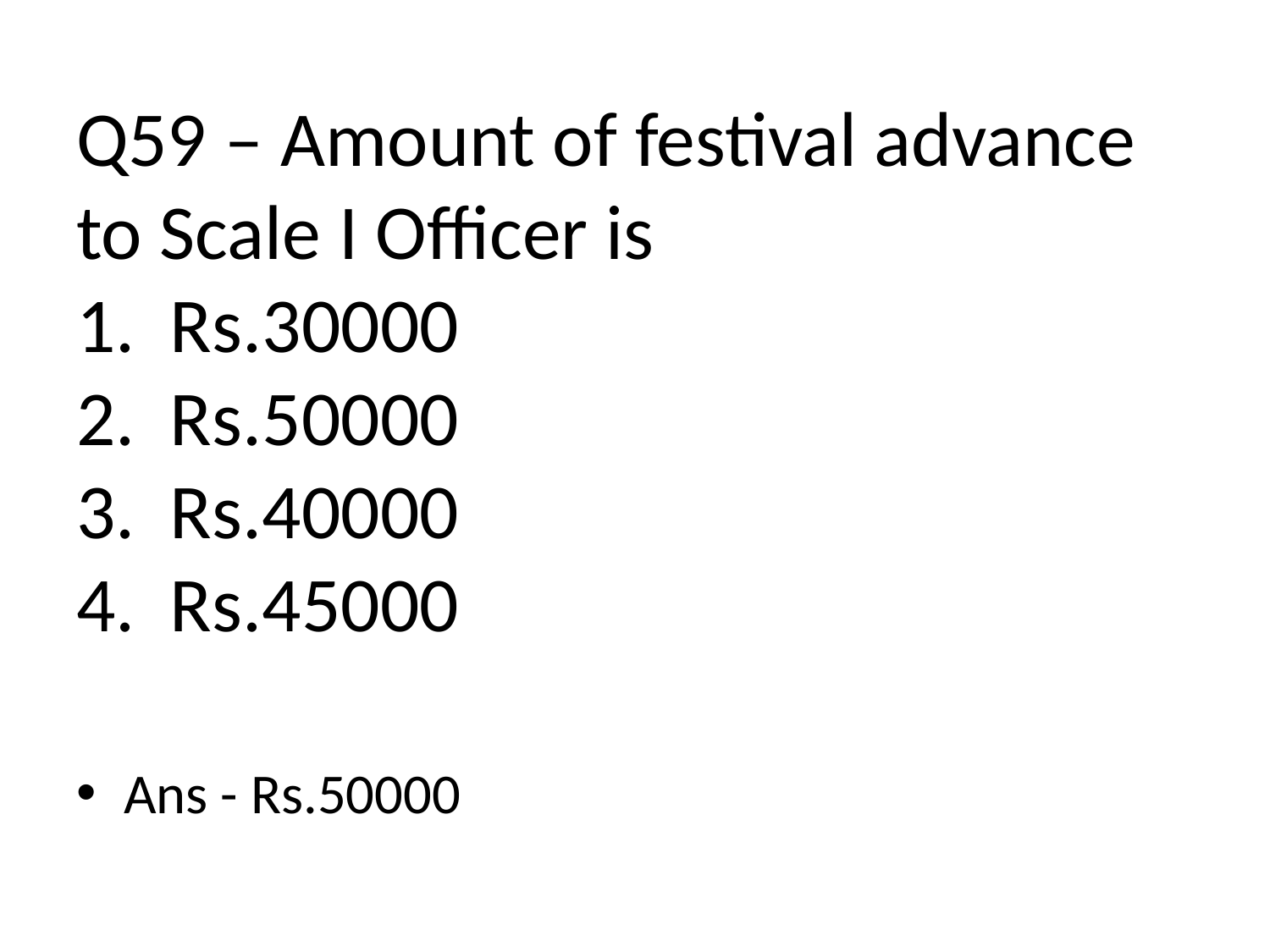

# Q59 – Amount of festival advance to Scale I Officer is 1.  Rs.30000 2.  Rs.50000 3.  Rs.40000 4.  Rs.45000
Ans - Rs.50000